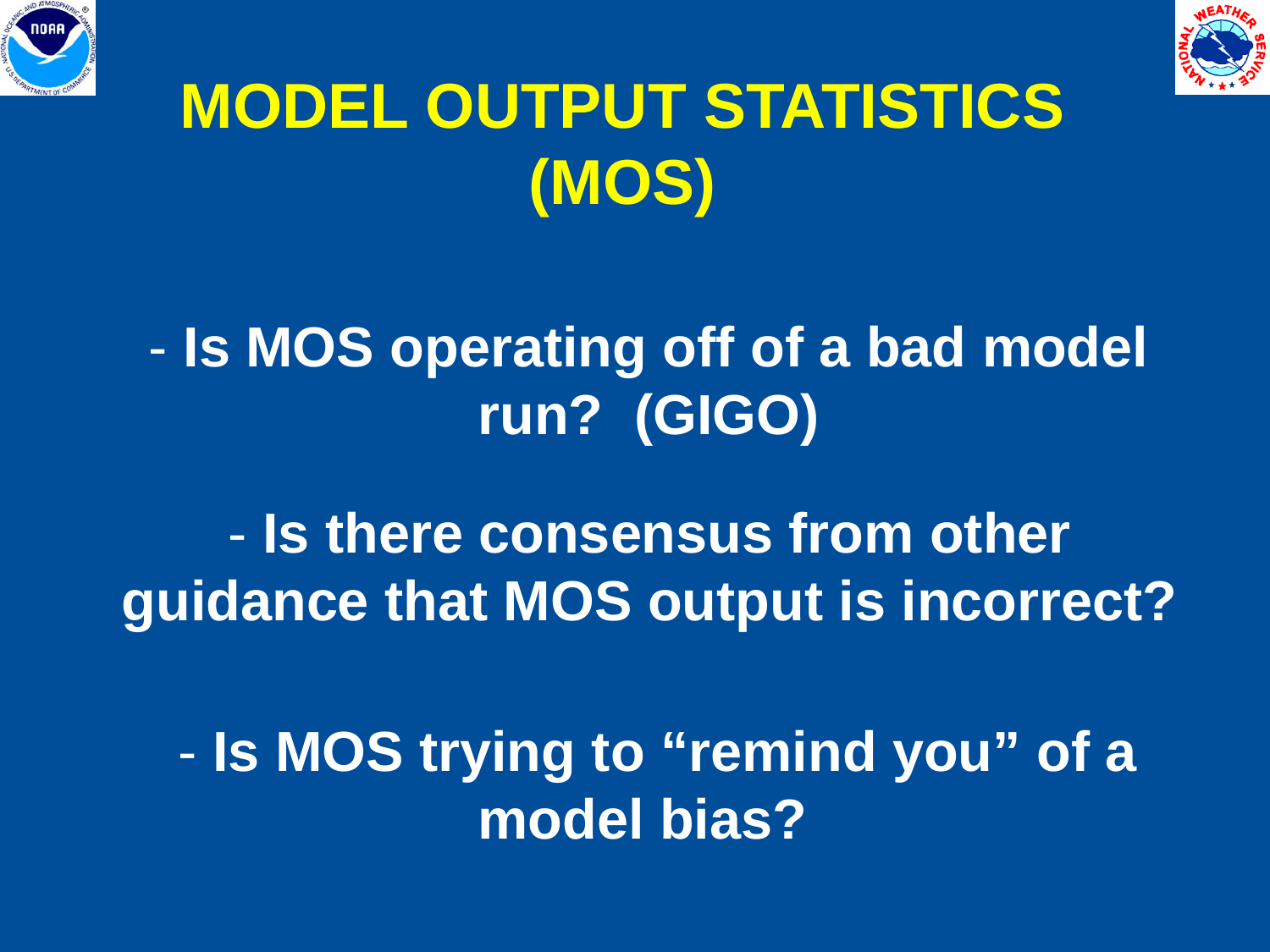

MODEL OUTPUT STATISTICS (MOS)
- Is MOS operating off of a bad model run?  (GIGO)
- Is there consensus from other guidance that MOS output is incorrect?
- Is MOS trying to “remind you” of a model bias?